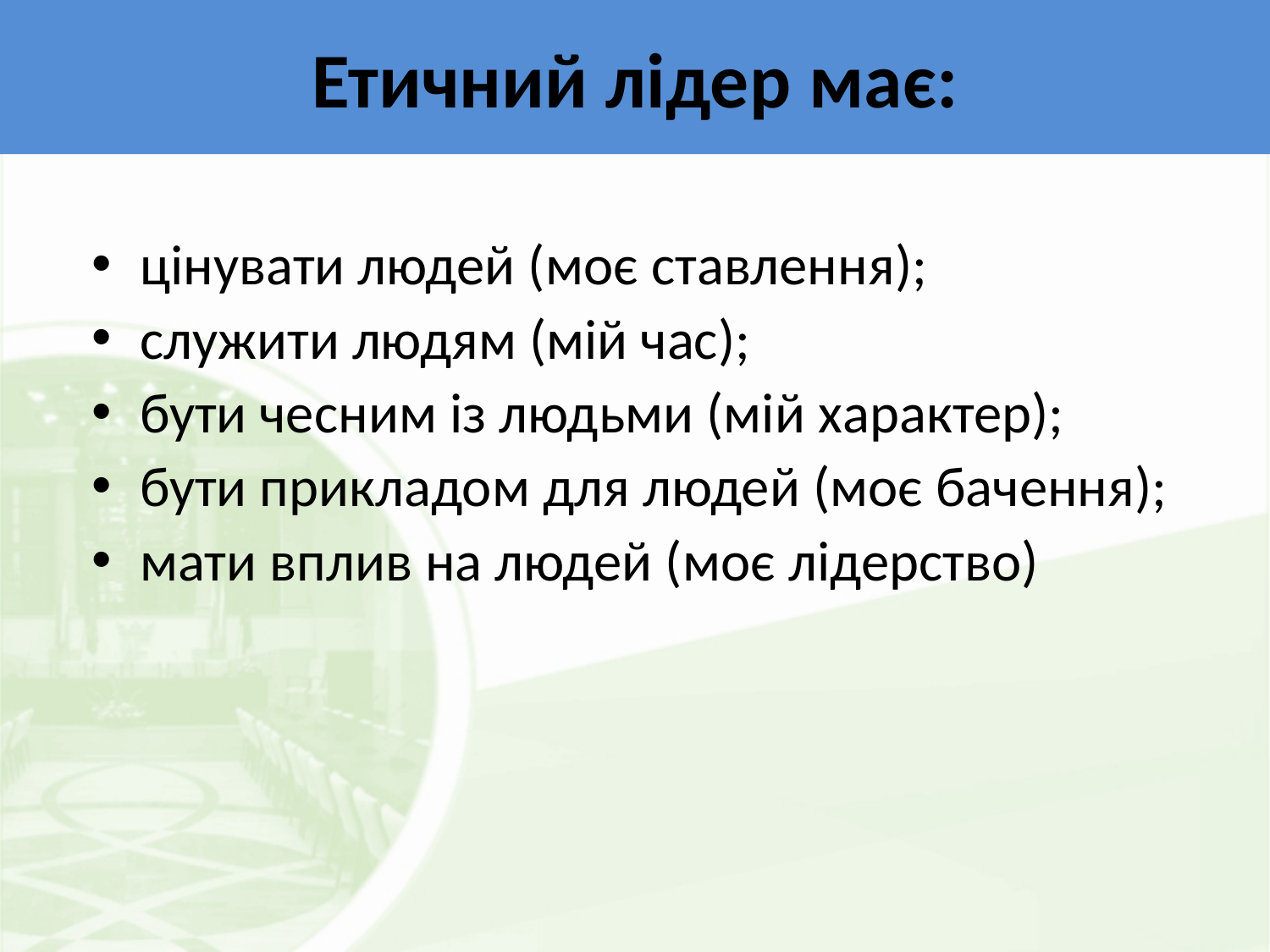

# Етичний лідер має:
цінувати людей (моє ставлення);
служити людям (мій час);
бути чесним із людьми (мій характер);
бути прикладом для людей (моє бачення);
мати вплив на людей (моє лідерство)